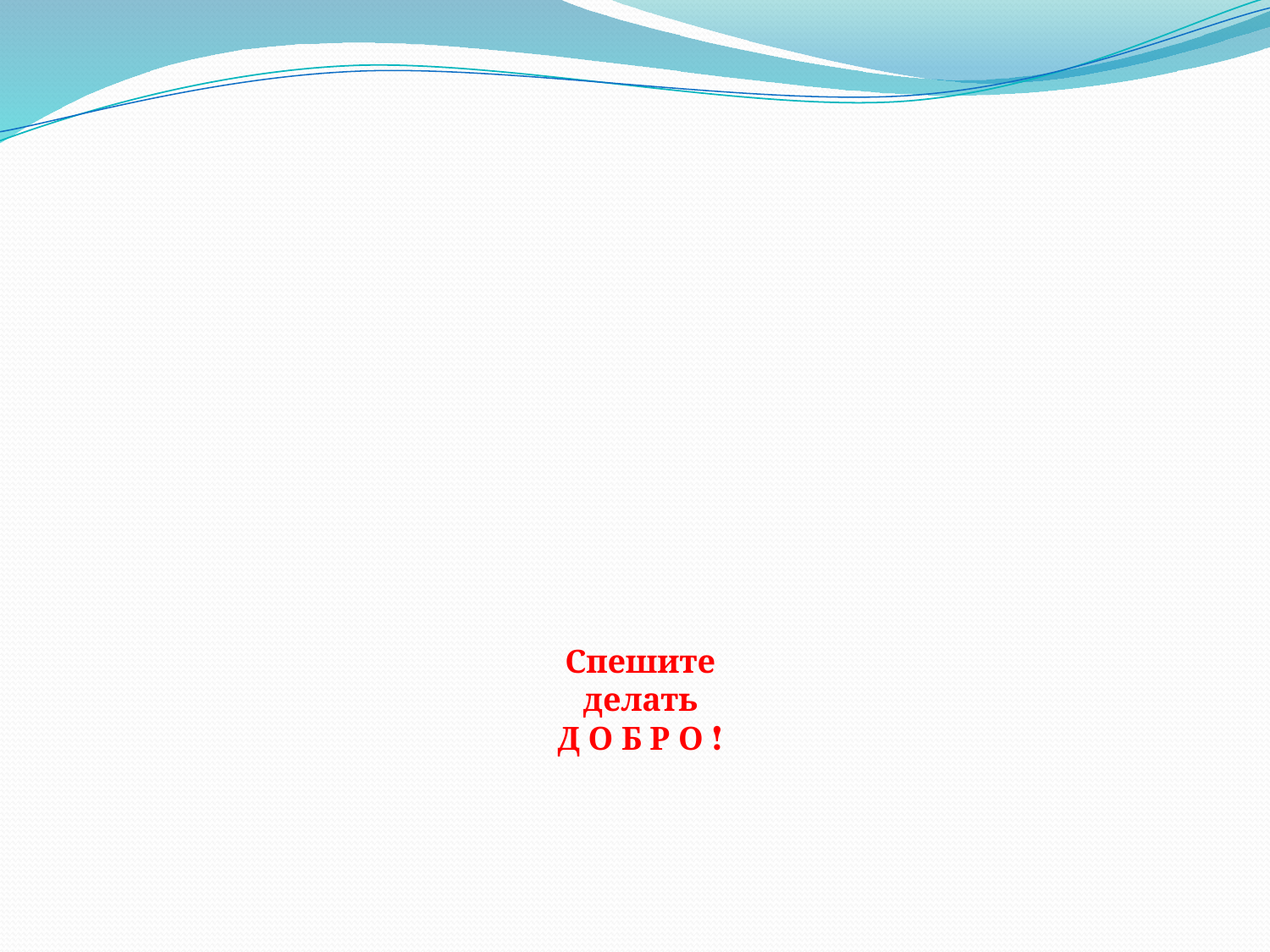

# Спешите делать Д О Б Р О !